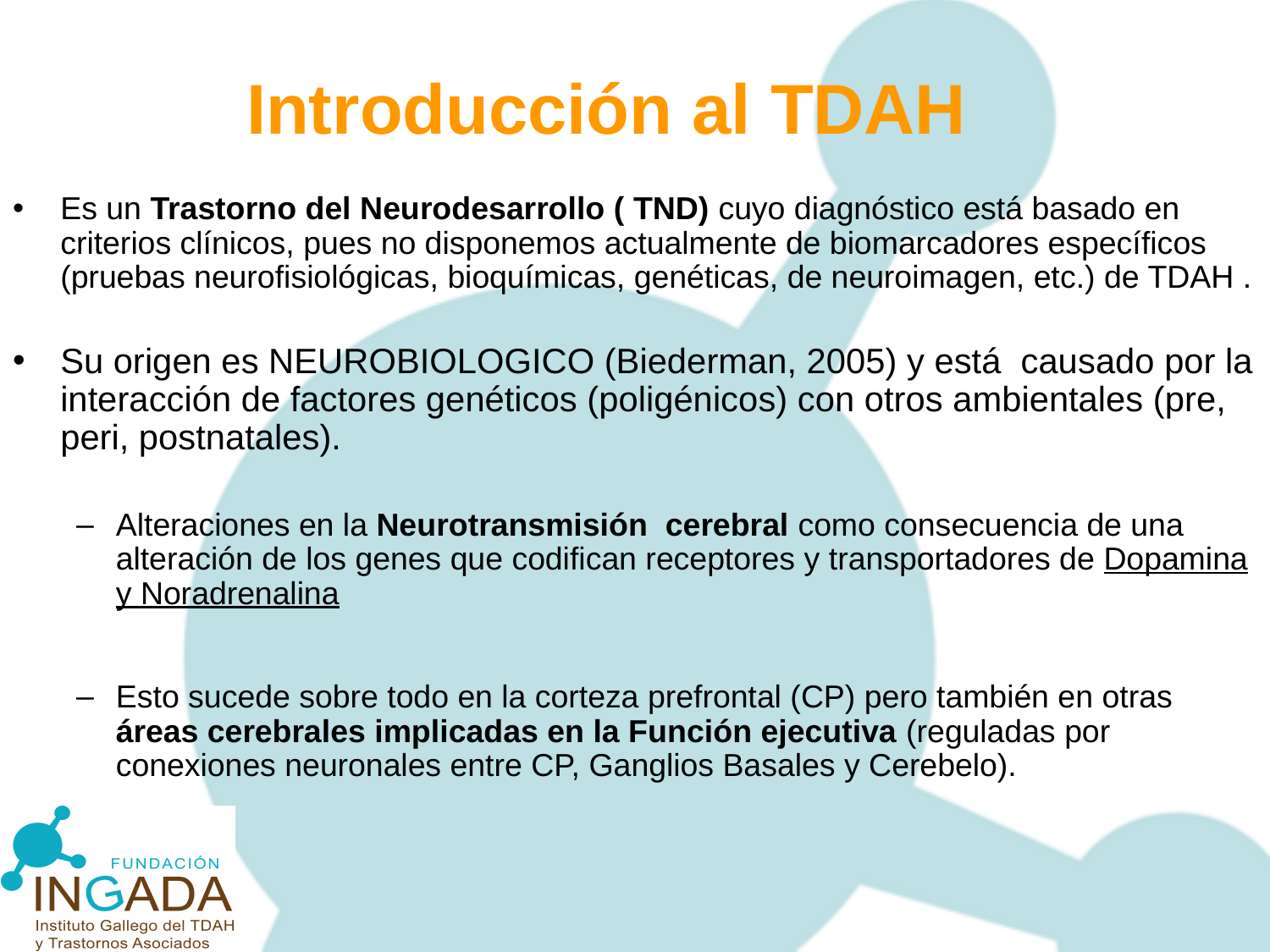

# Introducción al TDAH
Es un Trastorno del Neurodesarrollo ( TND) cuyo diagnóstico está basado en criterios clínicos, pues no disponemos actualmente de biomarcadores específicos      (pruebas neurofisiológicas, bioquímicas, genéticas, de neuroimagen, etc.) de TDAH .

Su origen es NEUROBIOLOGICO (Biederman, 2005) y está  causado por la interacción de factores genéticos (poligénicos) con otros ambientales (pre, peri, postnatales).

Alteraciones en la Neurotransmisión  cerebral como consecuencia de una alteración de los genes que codifican receptores y transportadores de Dopamina y Noradrenalina

Esto sucede sobre todo en la corteza prefrontal (CP) pero también en otras áreas cerebrales implicadas en la Función ejecutiva (reguladas por conexiones neuronales entre CP, Ganglios Basales y Cerebelo).